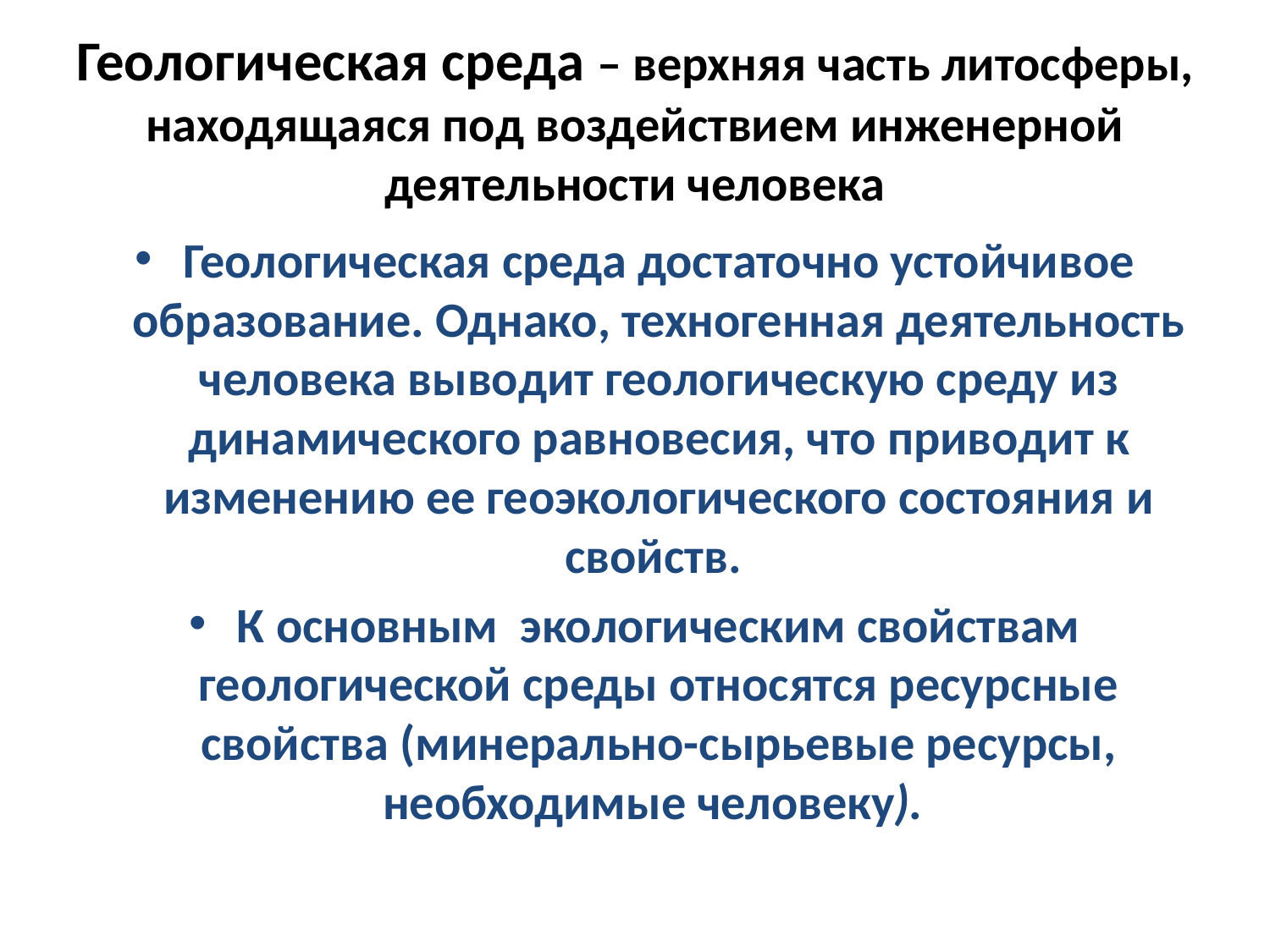

# Геологическая среда – верхняя часть литосферы, находящаяся под воздействием инженерной деятельности человека
Геологическая среда достаточно устойчивое образование. Однако, техногенная деятельность человека выводит геологическую среду из динамического равновесия, что приводит к изменению ее геоэкологического состояния и свойств.
К основным  экологическим свойствам геологической среды относятся ресурсные свойства (минерально-сырьевые ресурсы, необходимые человеку).